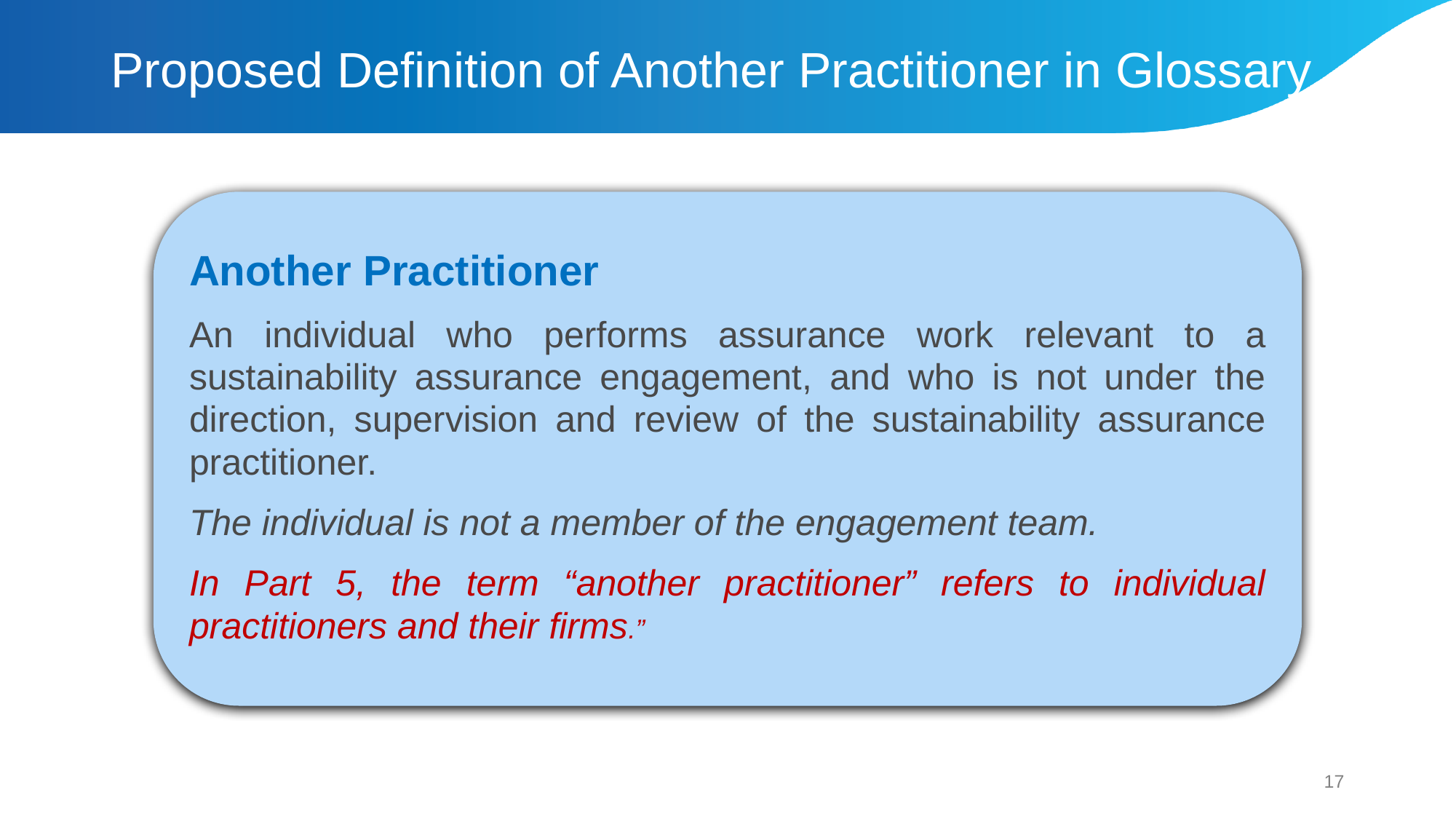

# Proposed Definition of Another Practitioner in Glossary
Another Practitioner
An individual who performs assurance work relevant to a sustainability assurance engagement, and who is not under the direction, supervision and review of the sustainability assurance practitioner.
The individual is not a member of the engagement team.
In Part 5, the term “another practitioner” refers to individual practitioners and their firms.”
17